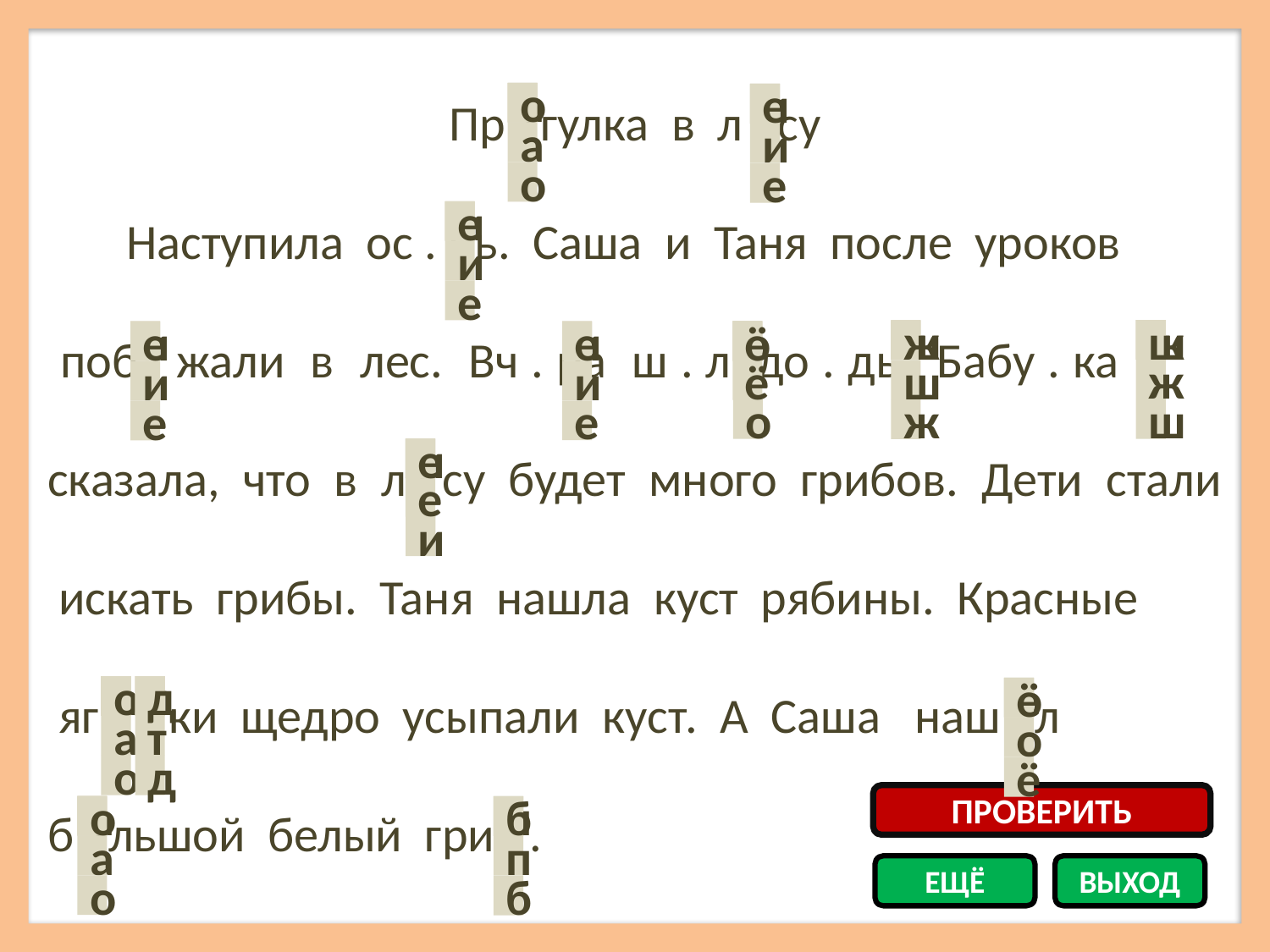

Пр . гулка  в  л . су
       Наступила  ос . нь.  Саша  и  Таня  после  уроков           поб . жали  в  лес.  Вч . ра  ш . л  до . дь.  Бабу . ка         сказала,  что  в  л . су  будет  много  грибов.  Дети  стали  искать  грибы.  Таня  нашла  куст  рябины.  Красные
 яг .  . ки  щедро  усыпали  куст.  А  Саша   наш . л
б . льшой  белый  гри . .

а
о

и
е
а
и
о
е

и
е
и
е

ж
ш

ш
ж

о
ё

и
е

и
е
ж
ш
ё
и
и
о
ш
ж
е
е

и
е
е
и

а
о

т
д

о
ё
а
т
о
о
д
ё
ПРОВЕРИТЬ

а
о

п
б
а
п
ЕЩЁ
ВЫХОД
о
б